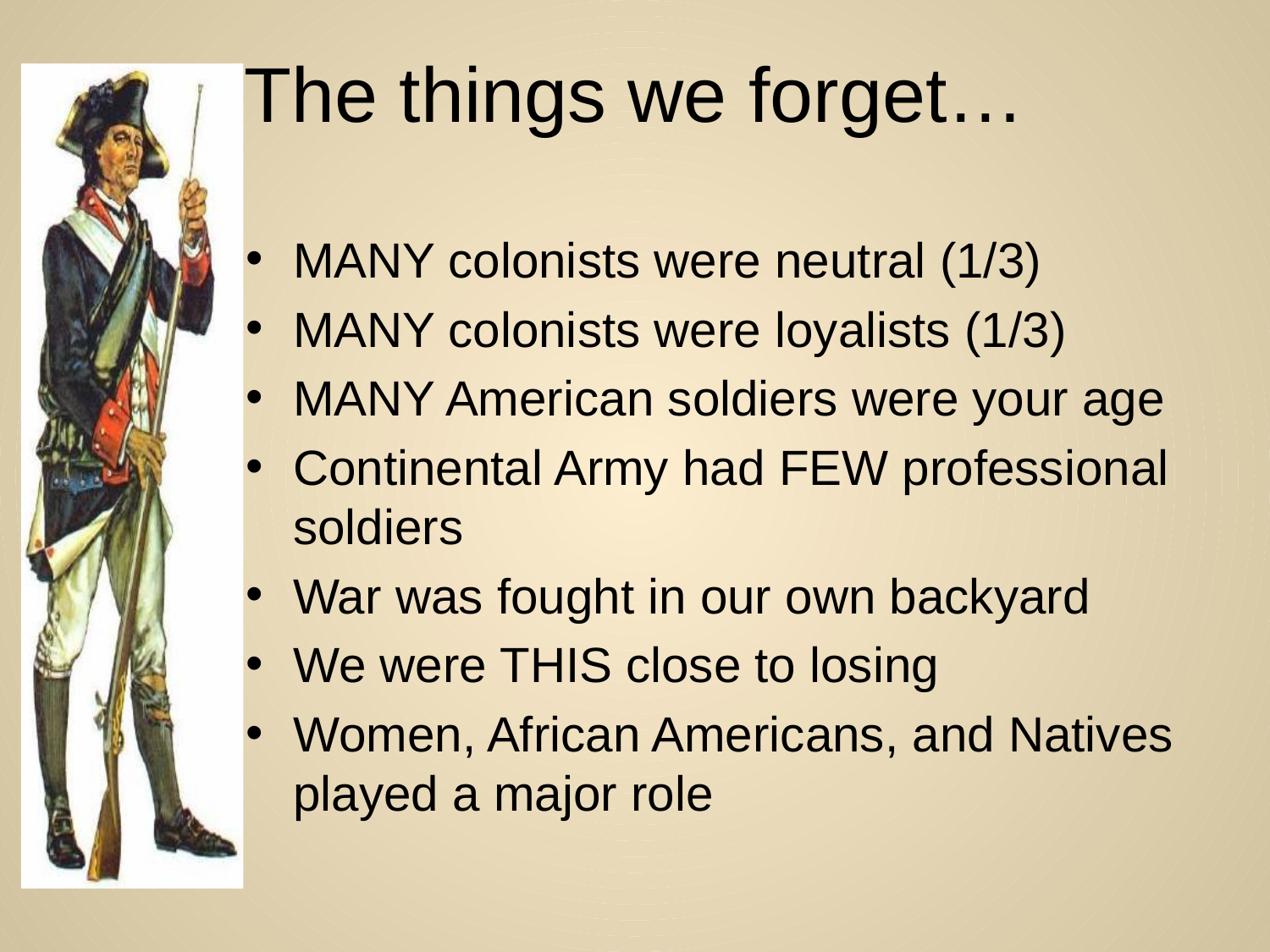

# The things we forget…
MANY colonists were neutral (1/3)
MANY colonists were loyalists (1/3)
MANY American soldiers were your age
Continental Army had FEW professional soldiers
War was fought in our own backyard
We were THIS close to losing
Women, African Americans, and Natives played a major role